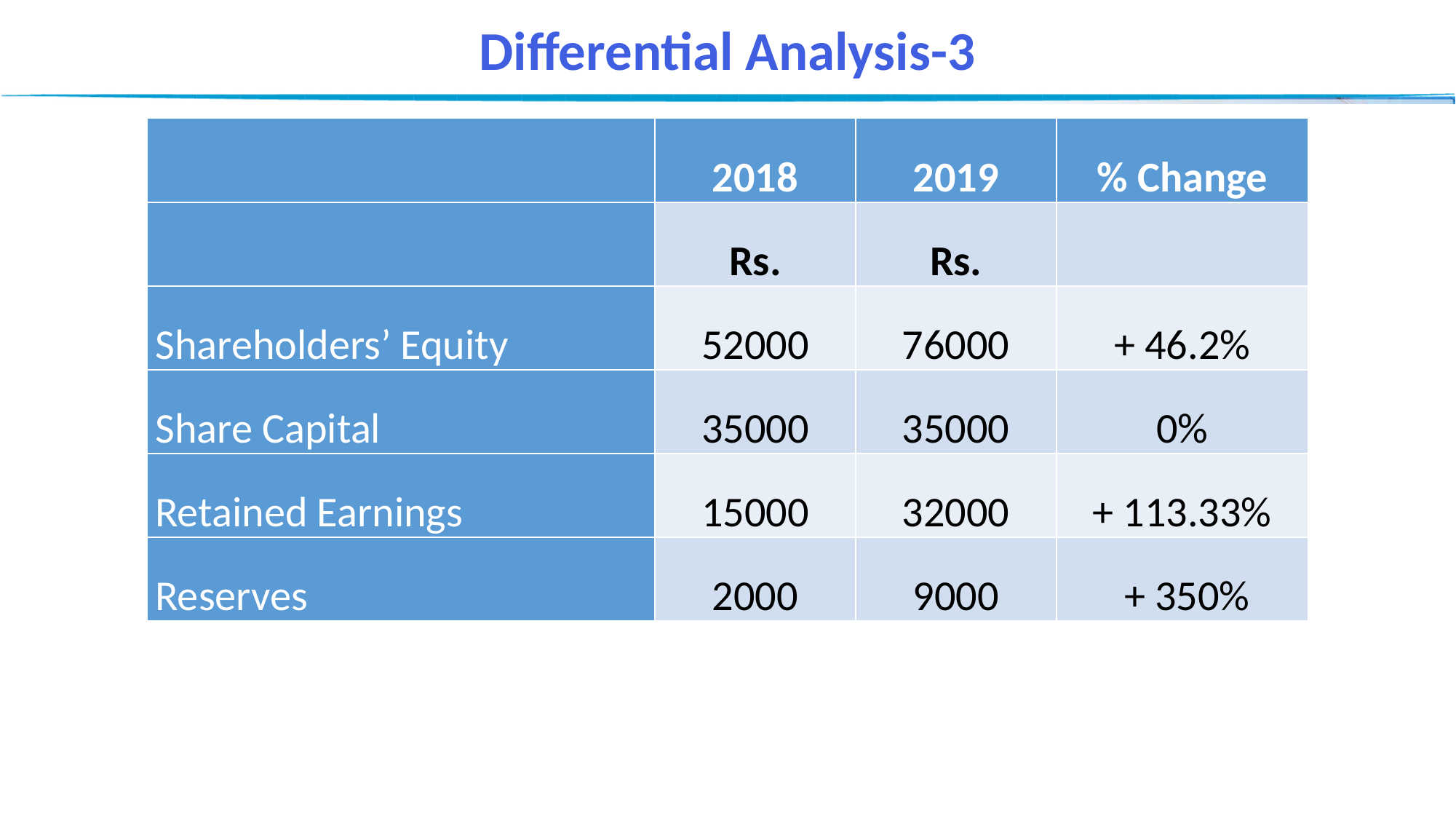

Differential Analysis-3

|  | 2018 | 2019 | % Change |
| --- | --- | --- | --- |
|  | Rs. | Rs. |  |
| Shareholders’ Equity | 52000 | 76000 | + 46.2% |
| Share Capital | 35000 | 35000 | 0% |
| Retained Earnings | 15000 | 32000 | + 113.33% |
| Reserves | 2000 | 9000 | + 350% |